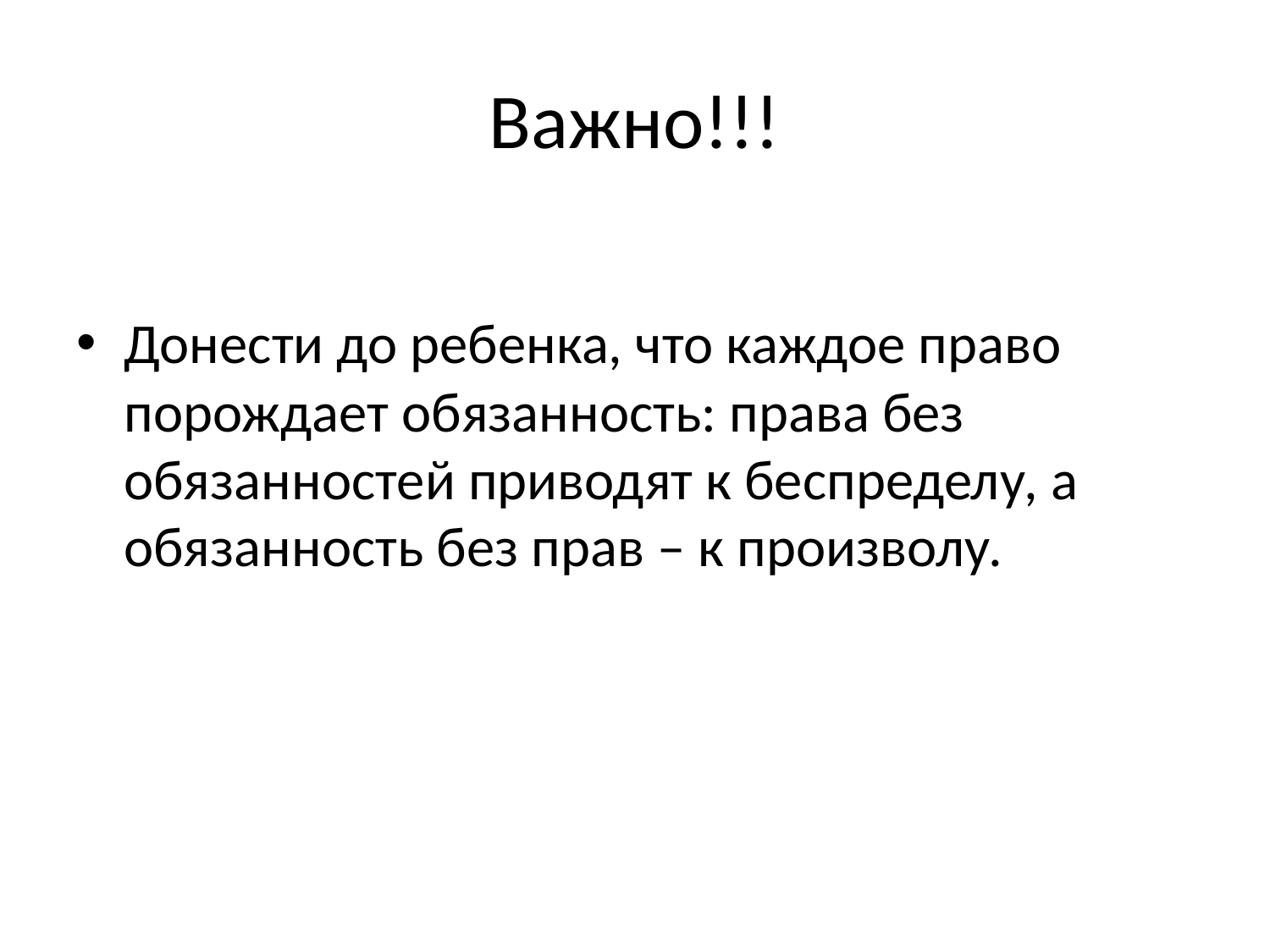

# Важно!!!

Донести до ребенка, что каждое право порождает обязанность: права без обязанностей приводят к беспределу, а обязанность без прав – к произволу.